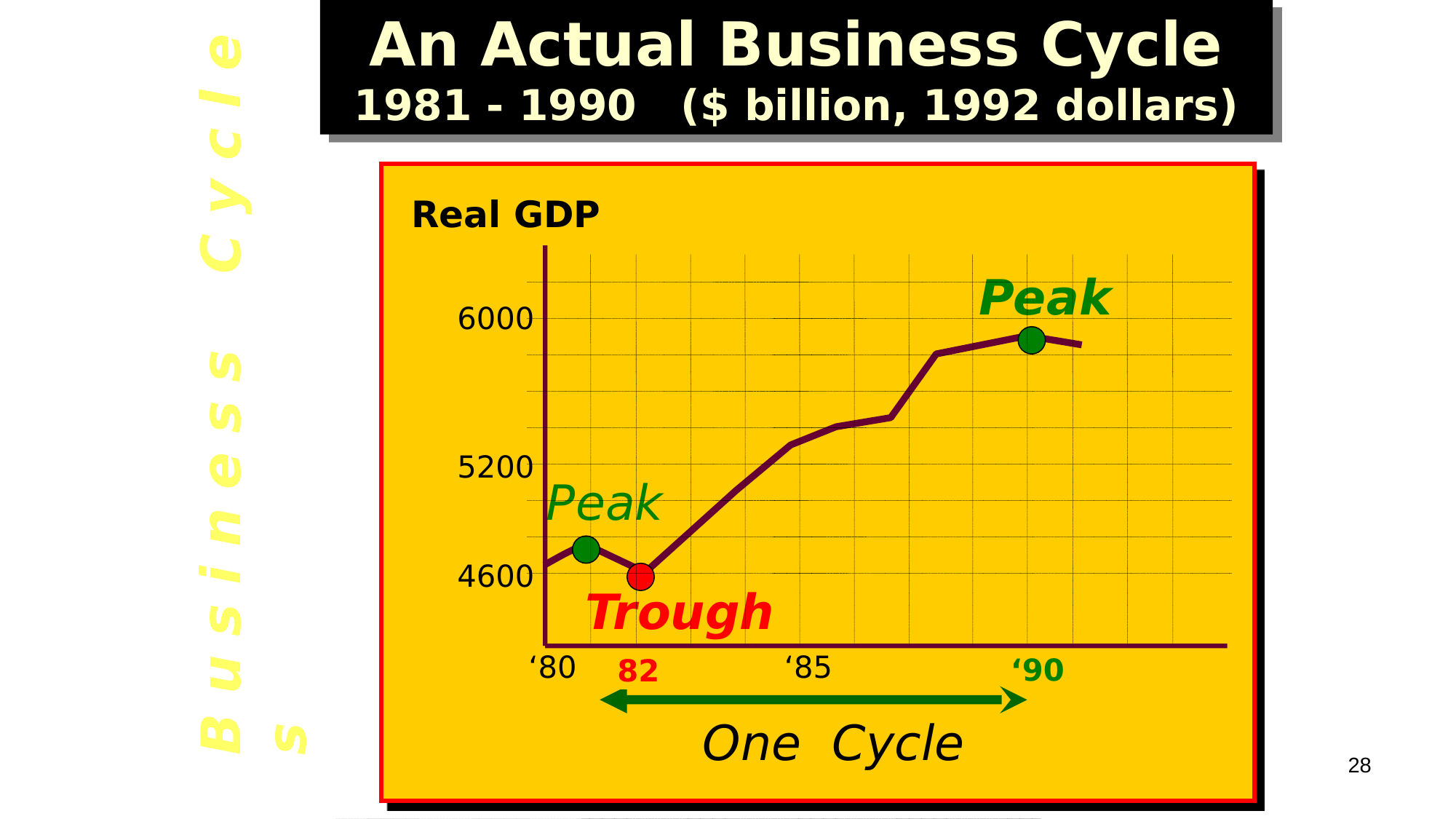

An Actual Business Cycle
1981 - 1990   ($ billion, 1992 dollars)

Real GDP

6000
5200
4600
‘80
‘85
‘90
Peak
B u s i n e s s    C y c l e s

Peak

Trough
82

One  Cycle
SECTION
28